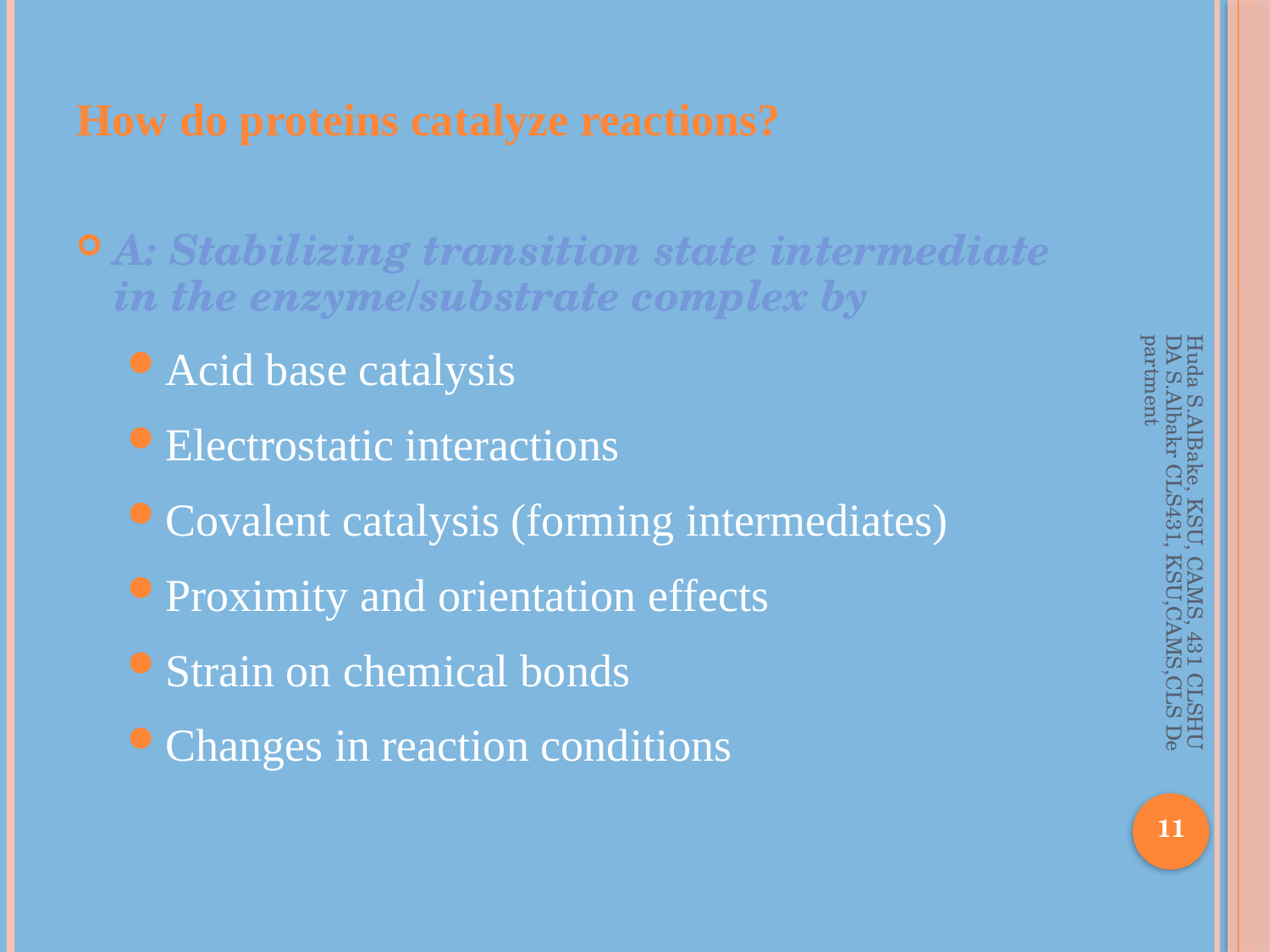

How do proteins catalyze reactions?
A: Stabilizing transition state intermediate in the enzyme/substrate complex by
Acid base catalysis
Electrostatic interactions
Covalent catalysis (forming intermediates)
Proximity and orientation effects
Strain on chemical bonds
Changes in reaction conditions
Huda S.AlBake, KSU, CAMS, 431 CLSHUDA S.Albakr CLS431, KSU,CAMS,CLS Department
11